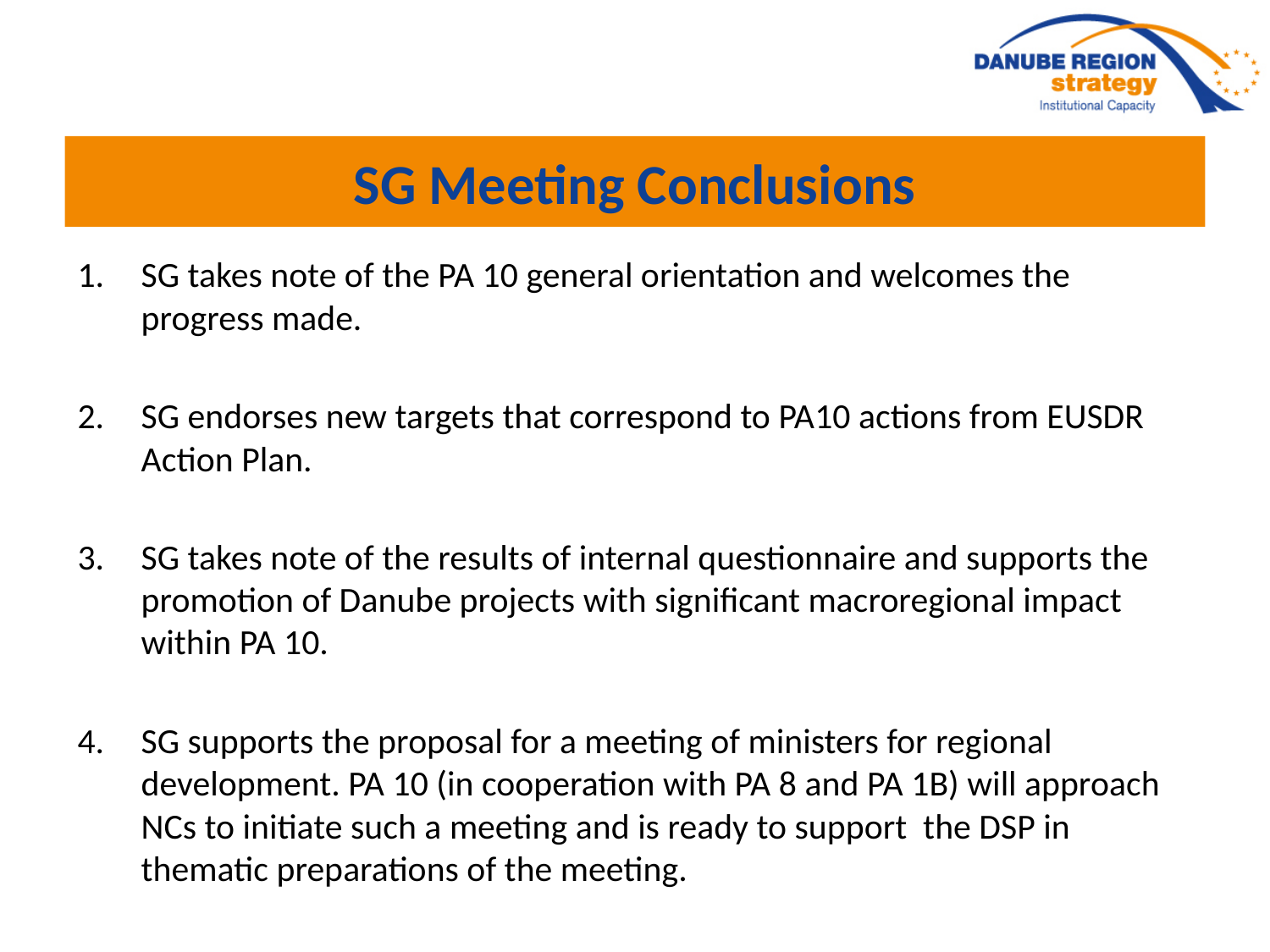

# SG Meeting Conclusions
SG takes note of the PA 10 general orientation and welcomes the progress made.

SG endorses new targets that correspond to PA10 actions from EUSDR Action Plan.

SG takes note of the results of internal questionnaire and supports the promotion of Danube projects with significant macroregional impact within PA 10.

SG supports the proposal for a meeting of ministers for regional development. PA 10 (in cooperation with PA 8 and PA 1B) will approach NCs to initiate such a meeting and is ready to support  the DSP in thematic preparations of the meeting.